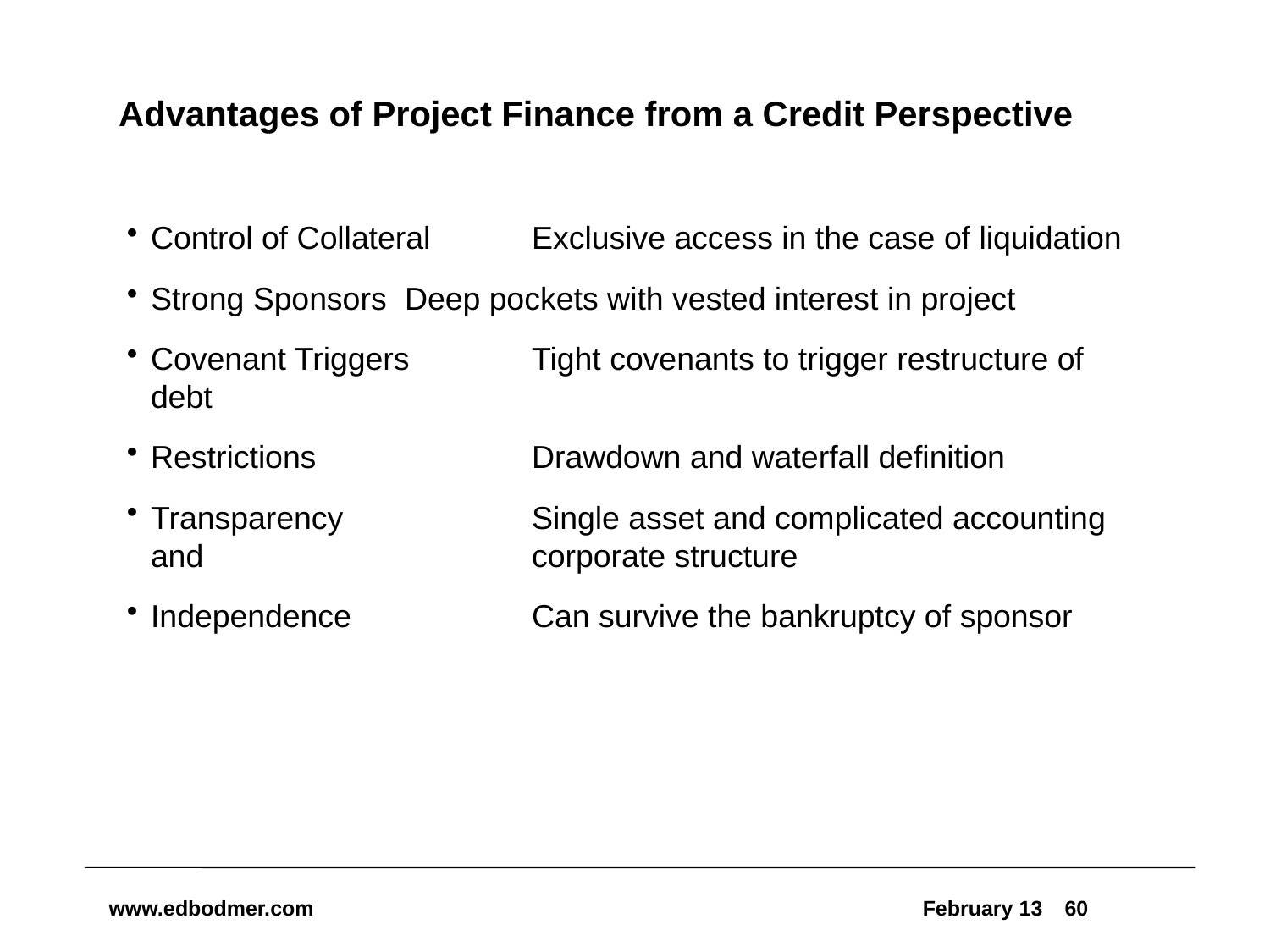

# Advantages of Project Finance from a Credit Perspective
Control of Collateral	Exclusive access in the case of liquidation
Strong Sponsors	Deep pockets with vested interest in project
Covenant Triggers	Tight covenants to trigger restructure of debt
Restrictions		Drawdown and waterfall definition
Transparency		Single asset and complicated accounting and 			corporate structure
Independence		Can survive the bankruptcy of sponsor